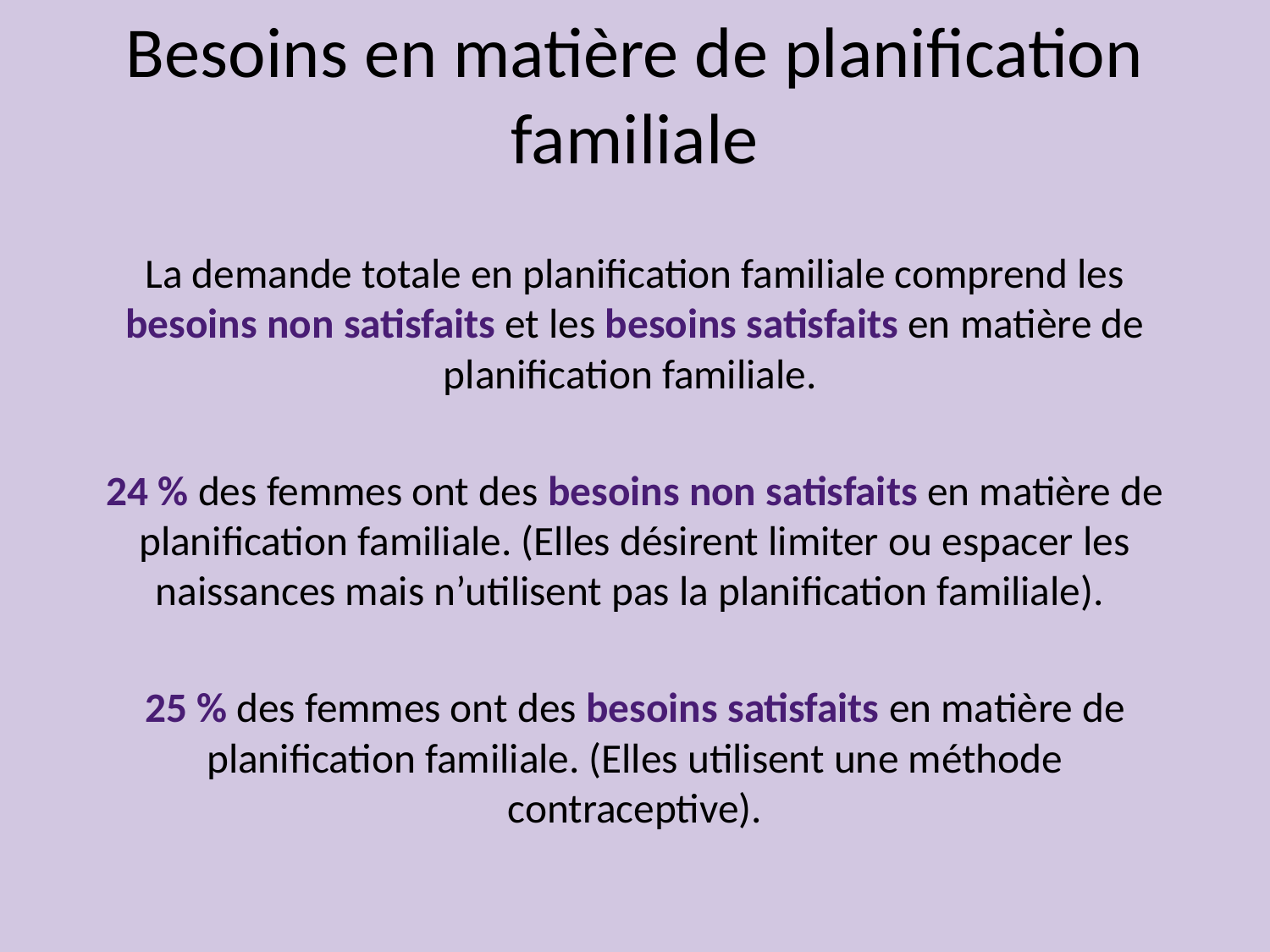

# Besoins en matière de planification familiale
La demande totale en planification familiale comprend les besoins non satisfaits et les besoins satisfaits en matière de planification familiale.

24 % des femmes ont des besoins non satisfaits en matière de planification familiale. (Elles désirent limiter ou espacer les naissances mais n’utilisent pas la planification familiale).

25 % des femmes ont des besoins satisfaits en matière de planification familiale. (Elles utilisent une méthode contraceptive).